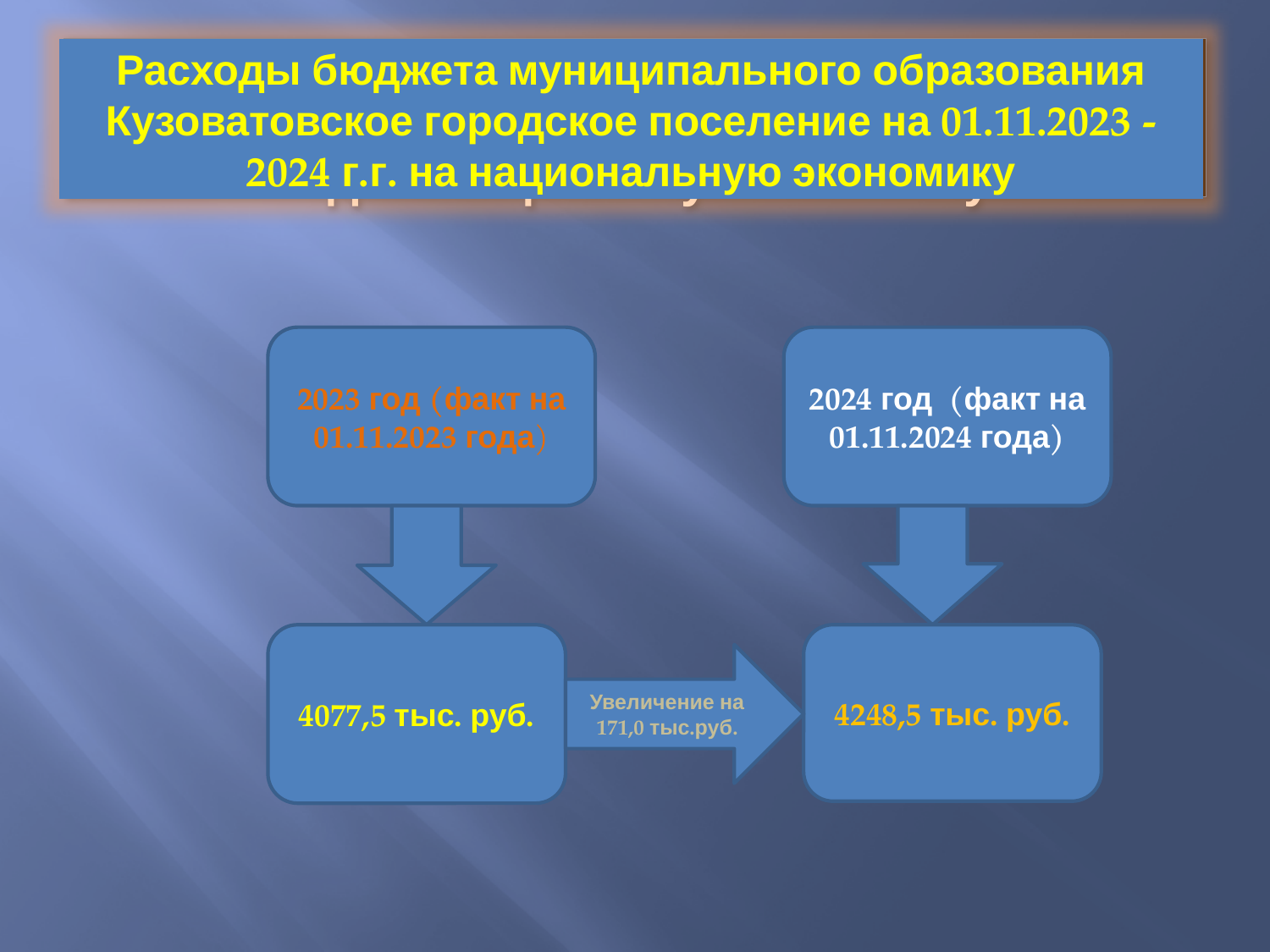

# Расходы бюджета муниципального образования «Кузоватовский район» на 2014 год на социальную политику
Расходы бюджета муниципального образования Кузоватовское городское поселение на 01.11.2023 -2024 г.г. на национальную экономику
2023 год (факт на 01.11.2023 года)
2024 год  (факт на 01.11.2024 года)

4077,5 тыс. руб.
4248,5 тыс. руб.
Увеличение на 171,0 тыс.руб.